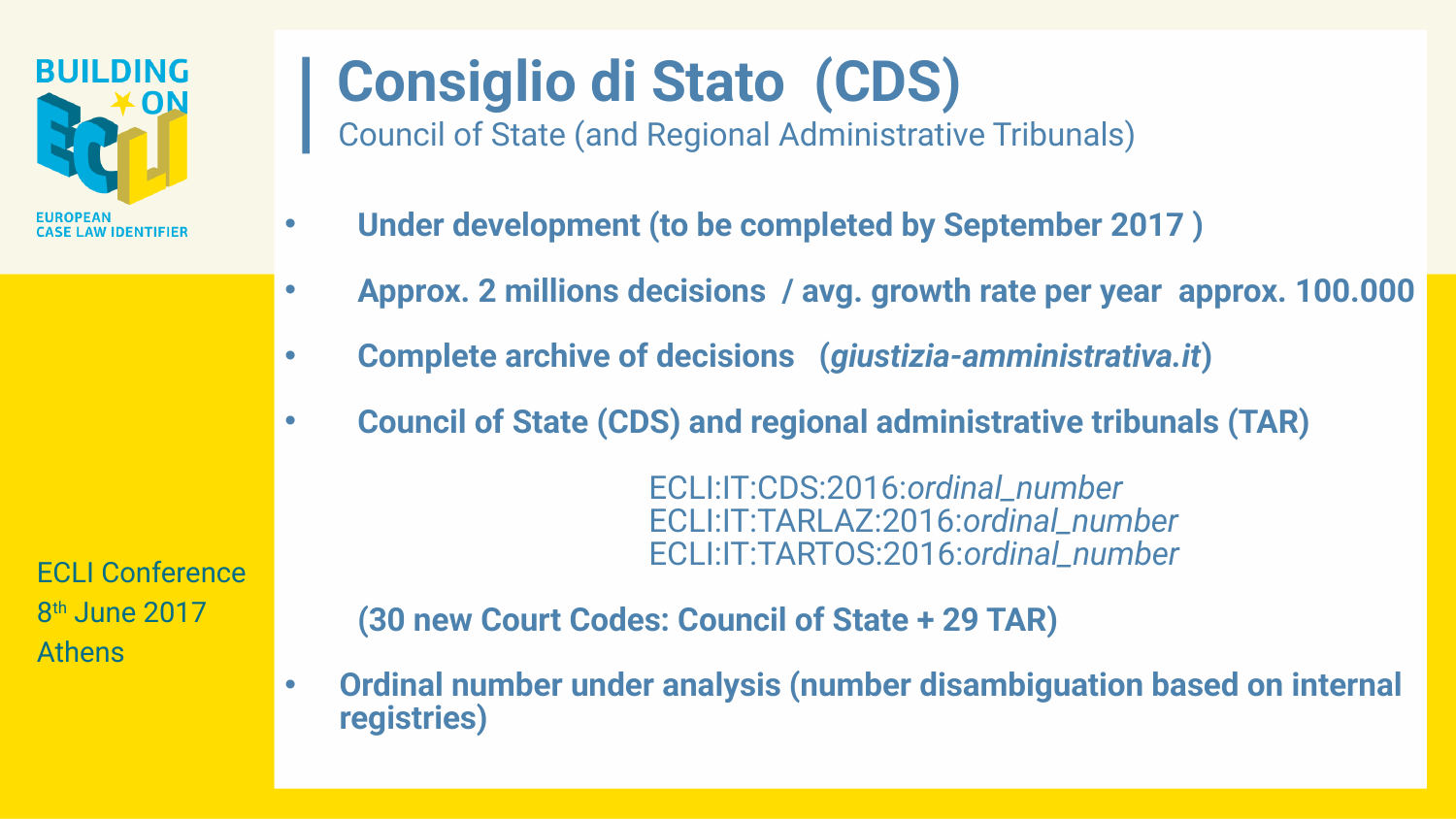

Consiglio di Stato  (CDS)
Council of State (and Regional Administrative Tribunals)

Under development (to be completed by September 2017 )

Approx. 2 millions decisions  / avg. growth rate per year  approx. 100.000

Complete archive of decisions   (giustizia-amministrativa.it)

Council of State (CDS) and regional administrative tribunals (TAR)
 		ECLI:IT:CDS:2016:ordinal_number
		ECLI:IT:TARLAZ:2016:ordinal_number
		ECLI:IT:TARTOS:2016:ordinal_number

(30 new Court Codes: Council of State + 29 TAR)

Ordinal number under analysis (number disambiguation based on internal registries)

ECLI Conference
8th June 2017
Athens